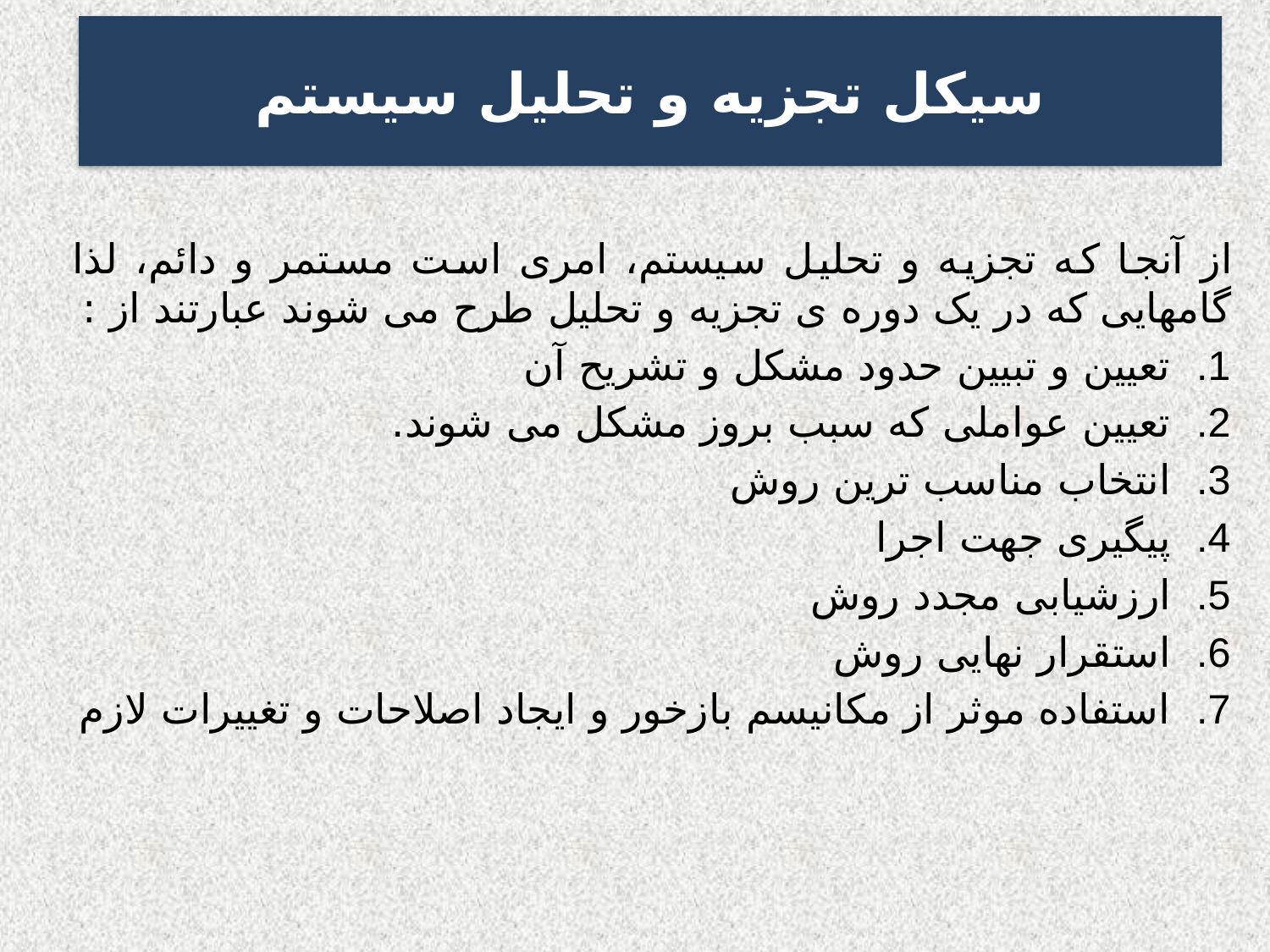

سیکل تجزیه و تحلیل سیستم
از آنجا که تجزیه و تحلیل سیستم، امری است مستمر و دائم، لذا گامهایی که در یک دوره ی تجزیه و تحلیل طرح می شوند عبارتند از :
تعیین و تبیین حدود مشکل و تشریح آن
تعیین عواملی که سبب بروز مشکل می شوند.
انتخاب مناسب ترین روش
پیگیری جهت اجرا
ارزشیابی مجدد روش
استقرار نهایی روش
استفاده موثر از مکانیسم بازخور و ایجاد اصلاحات و تغییرات لازم